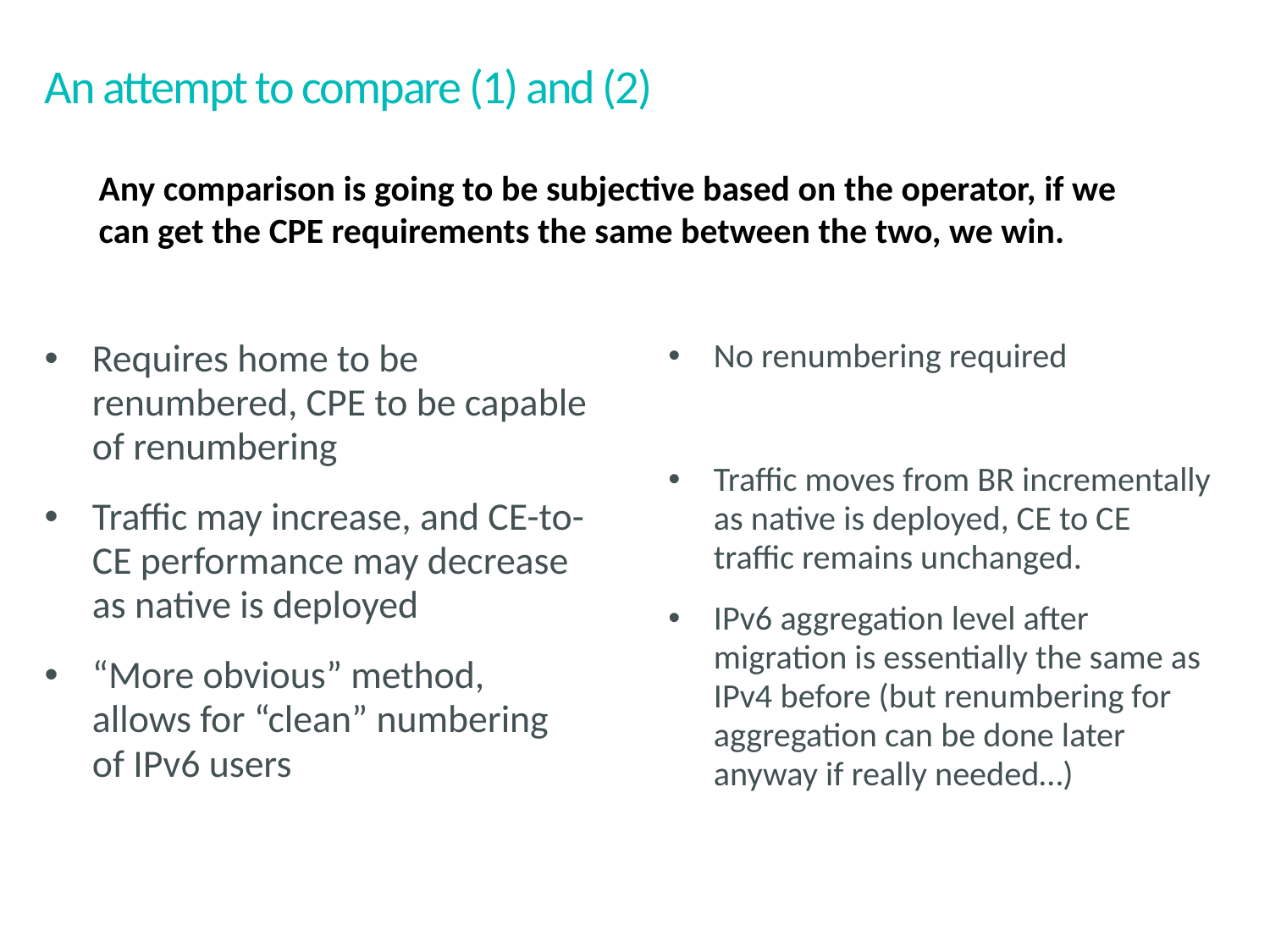

# An attempt to compare (1) and (2)
Any comparison is going to be subjective based on the operator, if we can get the CPE requirements the same between the two, we win.
Requires home to be renumbered, CPE to be capable of renumbering
Traffic may increase, and CE-to-CE performance may decrease as native is deployed
“More obvious” method, allows for “clean” numbering of IPv6 users

No renumbering required

Traffic moves from BR incrementally as native is deployed, CE to CE traffic remains unchanged.
IPv6 aggregation level after migration is essentially the same as IPv4 before (but renumbering for aggregation can be done later anyway if really needed…)